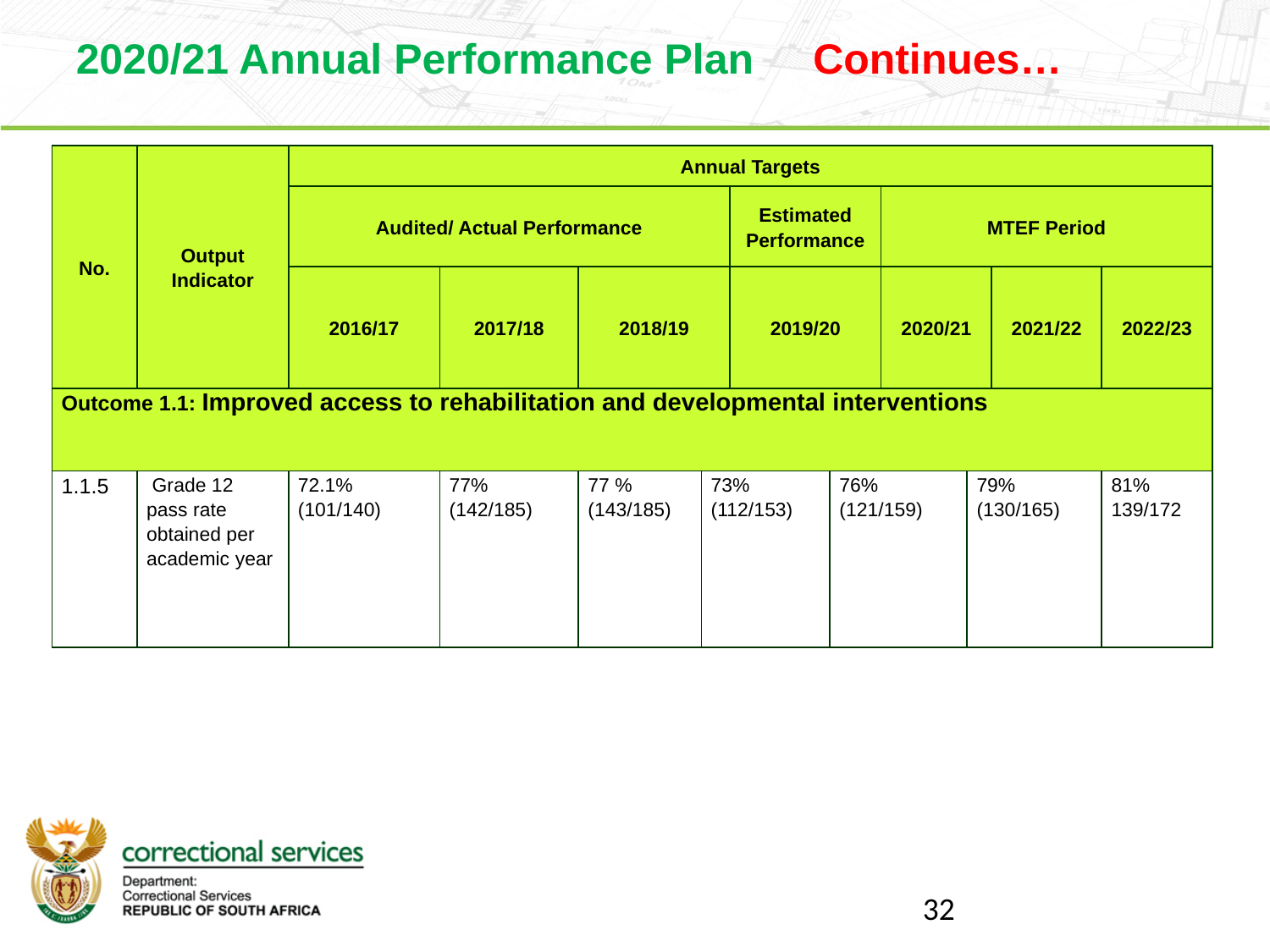

2020/21 Annual Performance Plan     Continues…
| No. | Output Indicator | Annual Targets |  |  |  |  |  |  |  |  |  |
| --- | --- | --- | --- | --- | --- | --- | --- | --- | --- | --- | --- |
|  |  | Audited/ Actual Performance |  |  |  | Estimated Performance |  | MTEF Period |  |  |  |
|  |  | 2016/17 | 2017/18 | 2018/19 |  | 2019/20 |  | 2020/21 |  | 2021/22 | 2022/23 |
| Outcome 1.1: Improved access to rehabilitation and developmental interventions |  |  |  |  |  |  |  |  |  |  |  |
| 1.1.5 | Grade 12 pass rate obtained per academic year | 72.1% (101/140) | 77% (142/185) | 77 % (143/185) | 73% (112/153) |  | 76% (121/159) |  | 79% (130/165) |  | 81% 139/172 |
32